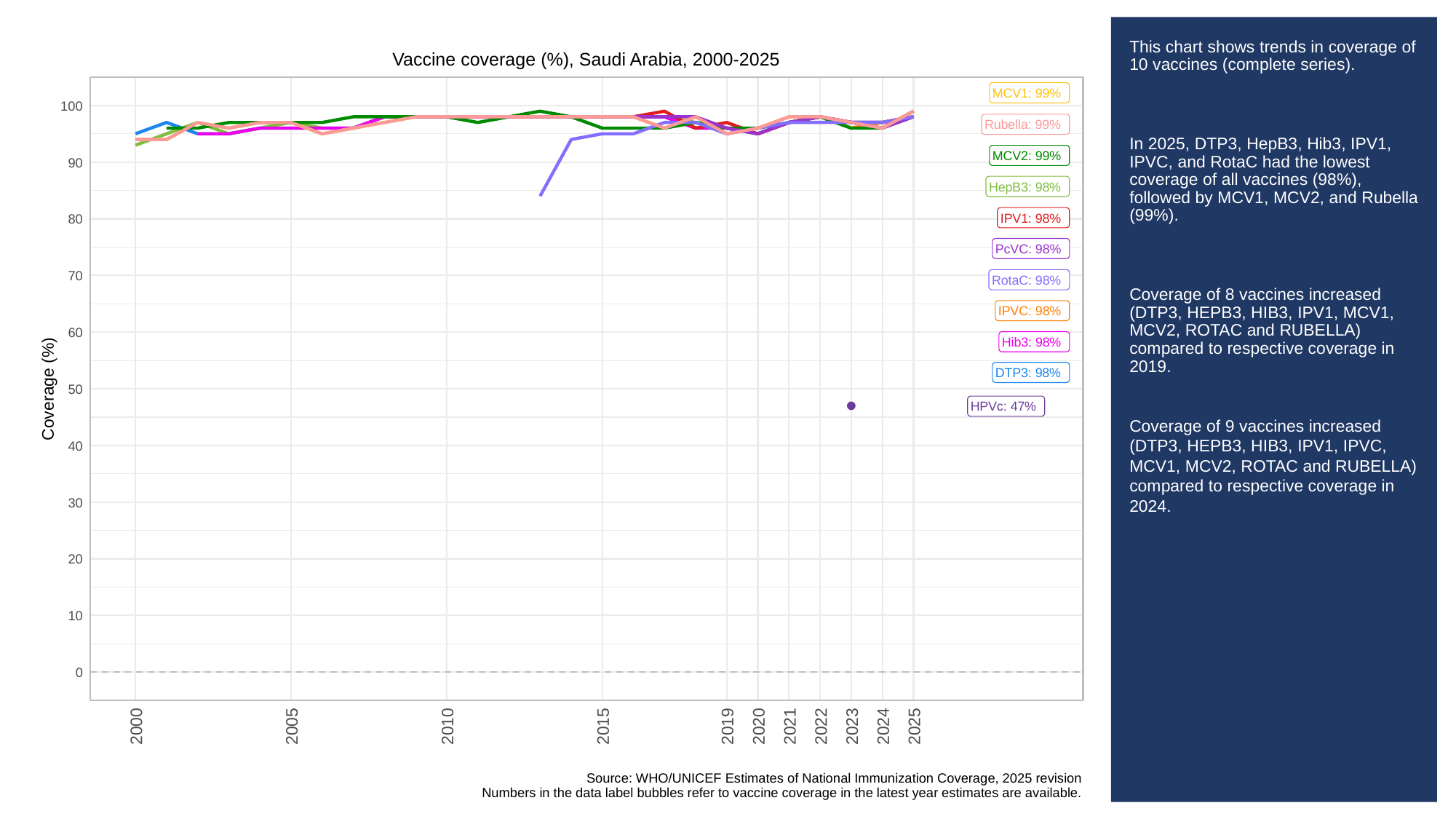

# This chart shows trends in coverage of 10 vaccines (complete series).

In 2025, DTP3, HepB3, Hib3, IPV1, IPVC, and RotaC had the lowest coverage of all vaccines (98%), followed by MCV1, MCV2, and Rubella (99%).

Coverage of 8 vaccines increased (DTP3, HEPB3, HIB3, IPV1, MCV1, MCV2, ROTAC and RUBELLA) compared to respective coverage in 2019.

Coverage of 9 vaccines increased (DTP3, HEPB3, HIB3, IPV1, IPVC, MCV1, MCV2, ROTAC and RUBELLA) compared to respective coverage in 2024.

Vaccine coverage (%), Saudi Arabia, 2000-2025

MCV1: 99%

100

Rubella: 99%

MCV2: 99%
90

HepB3: 98%

IPV1: 98%
80

PcVC: 98%

70
RotaC: 98%

IPVC: 98%
60

Hib3: 98%

DTP3: 98%
Coverage (%)
50

HPVc: 47%

40

30

20

10

0

2000
2005
2010
2015
2019
2020
2021
2022
2023
2024
2025
Source: WHO/UNICEF Estimates of National Immunization Coverage, 2025 revision
Numbers in the data label bubbles refer to vaccine coverage in the latest year estimates are available.